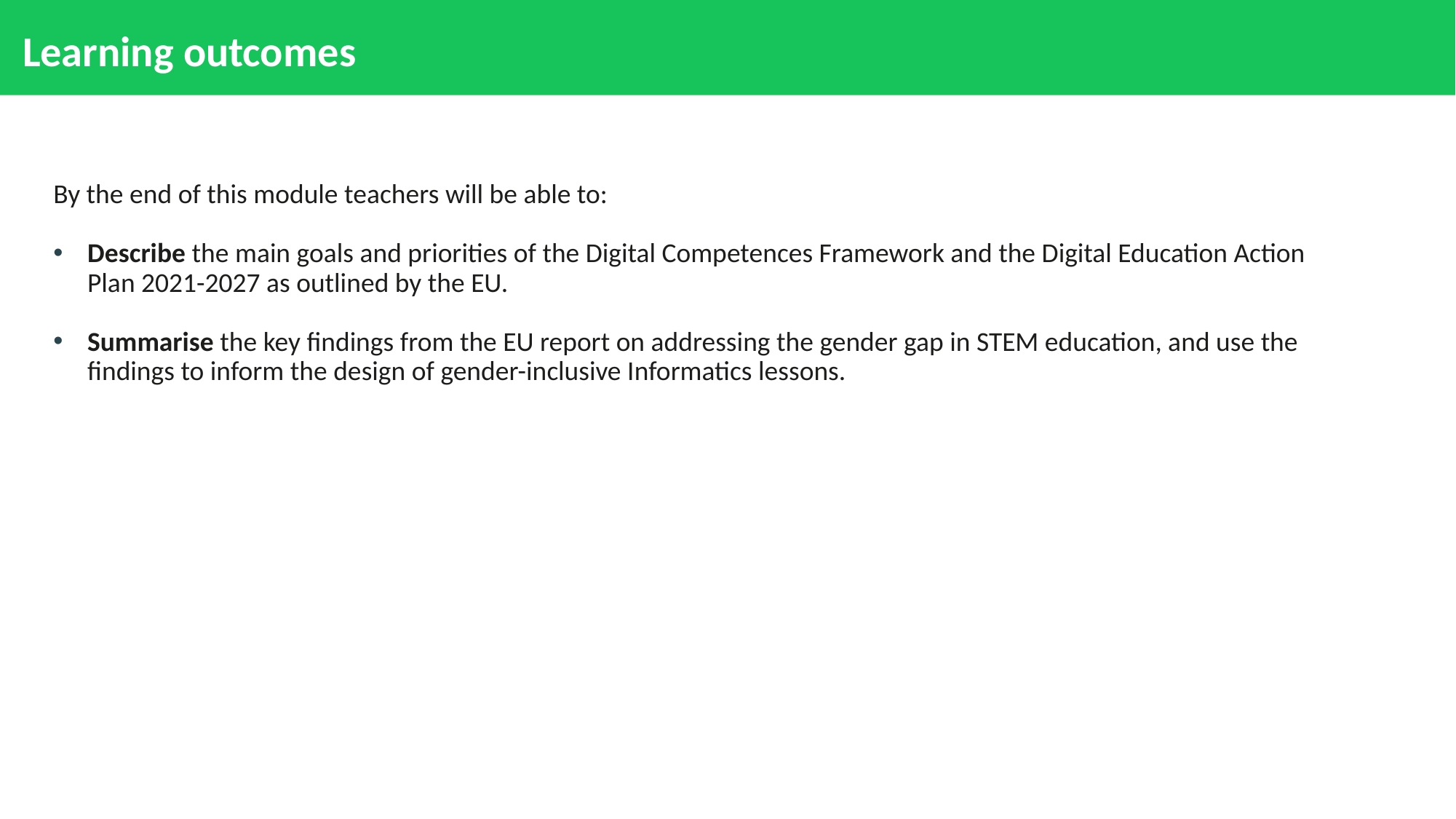

# Learning outcomes
By the end of this module teachers will be able to:

Describe the main goals and priorities of the Digital Competences Framework and the Digital Education Action Plan 2021-2027 as outlined by the EU.

Summarise the key findings from the EU report on addressing the gender gap in STEM education, and use the findings to inform the design of gender-inclusive Informatics lessons.